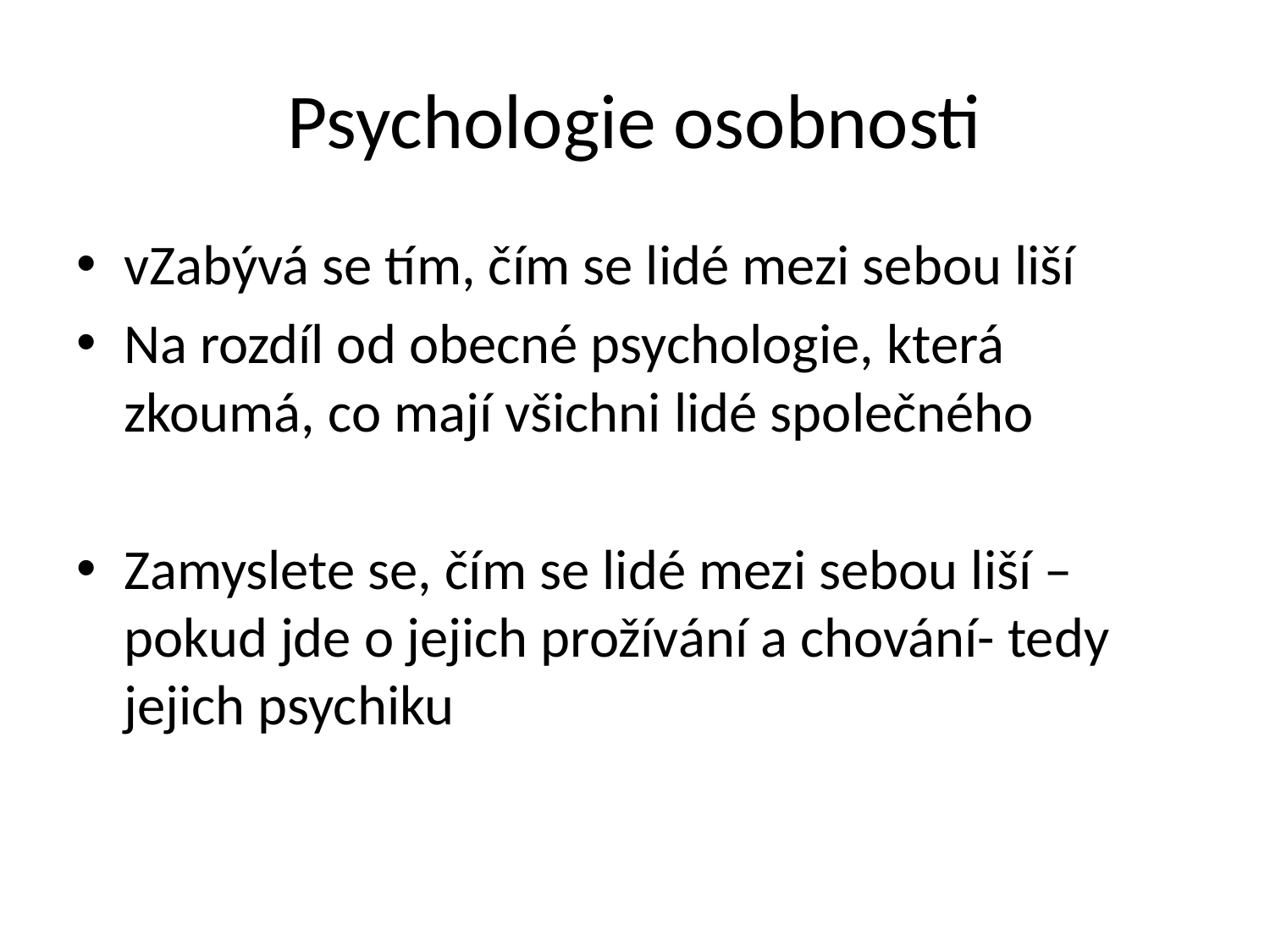

# Psychologie osobnosti
vZabývá se tím, čím se lidé mezi sebou liší
Na rozdíl od obecné psychologie, která zkoumá, co mají všichni lidé společného

Zamyslete se, čím se lidé mezi sebou liší – pokud jde o jejich prožívání a chování- tedy jejich psychiku